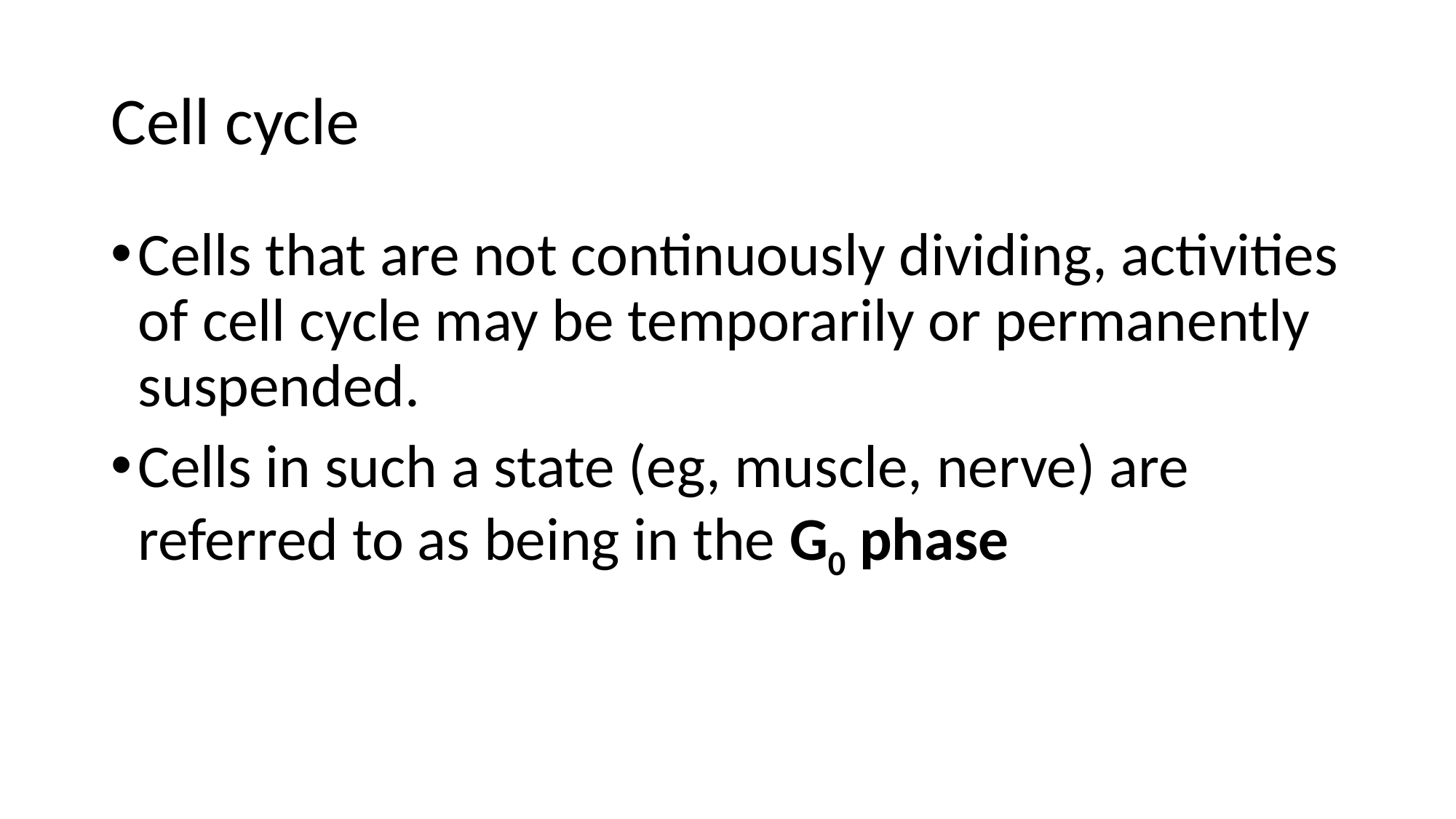

# Cell cycle
Cells that are not continuously dividing, activities of cell cycle may be temporarily or permanently suspended.
Cells in such a state (eg, muscle, nerve) are referred to as being in the G0 phase